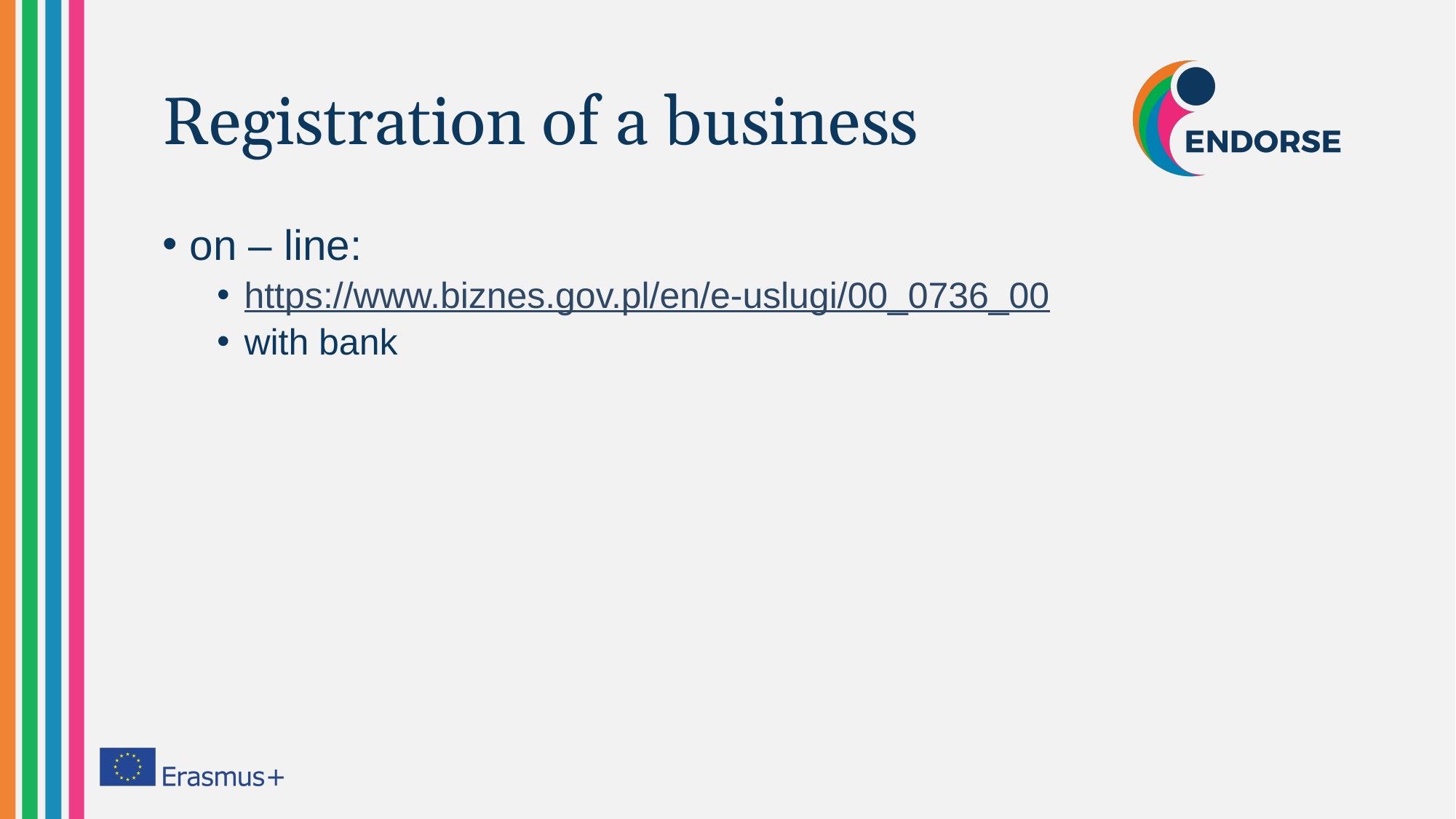

# Registration of a business
on – line:
https://www.biznes.gov.pl/en/e-uslugi/00_0736_00
with bank